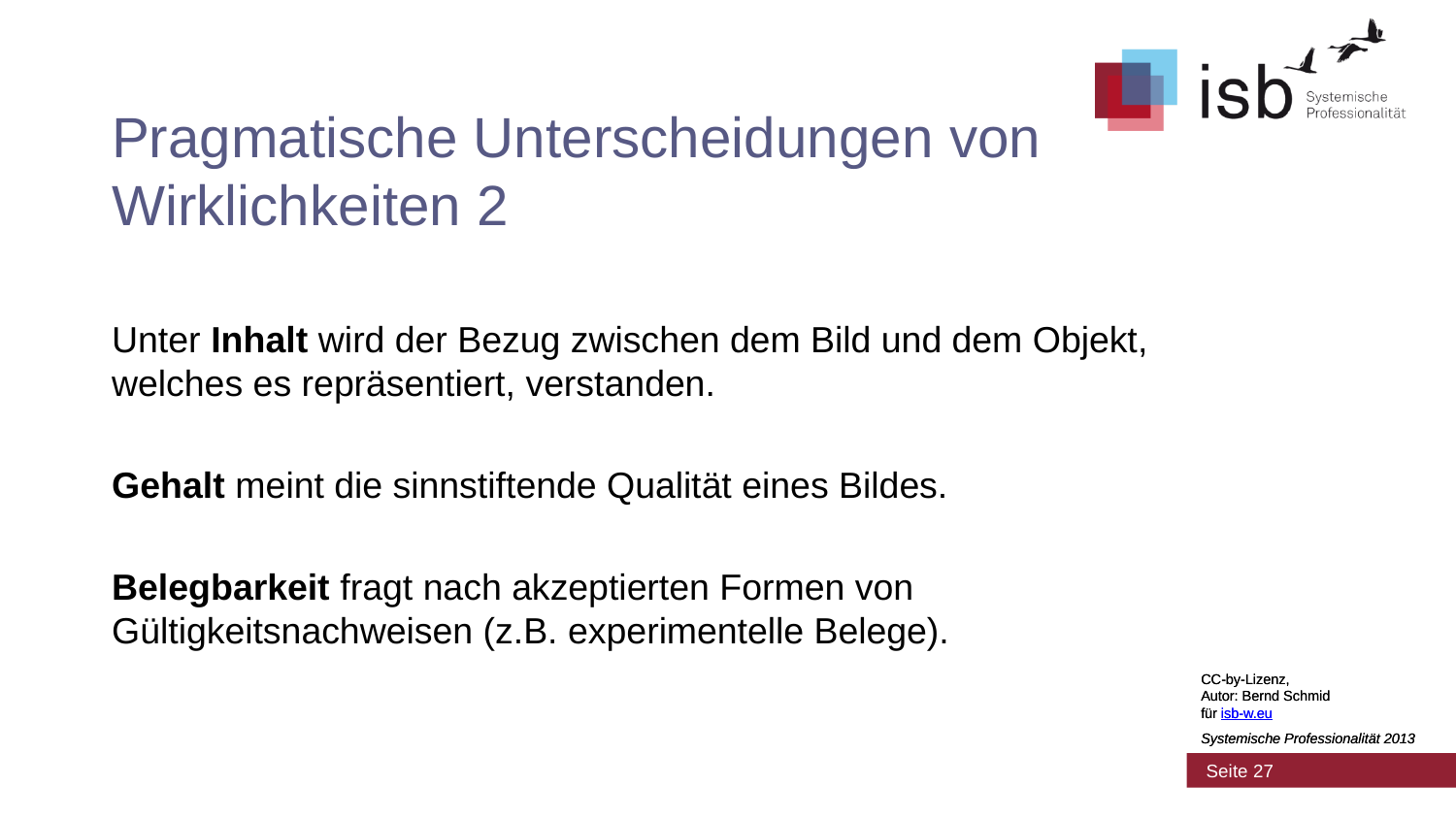

# Pragmatische Unterscheidungen von Wirklichkeiten 2
Unter Inhalt wird der Bezug zwischen dem Bild und dem Objekt, welches es repräsentiert, verstanden.

Gehalt meint die sinnstiftende Qualität eines Bildes.

Belegbarkeit fragt nach akzeptierten Formen von Gültigkeitsnachweisen (z.B. experimentelle Belege).

CC-by-Lizenz,
Autor: Bernd Schmid
für isb-w.eu
Systemische Professionalität 2013
 Seite 27